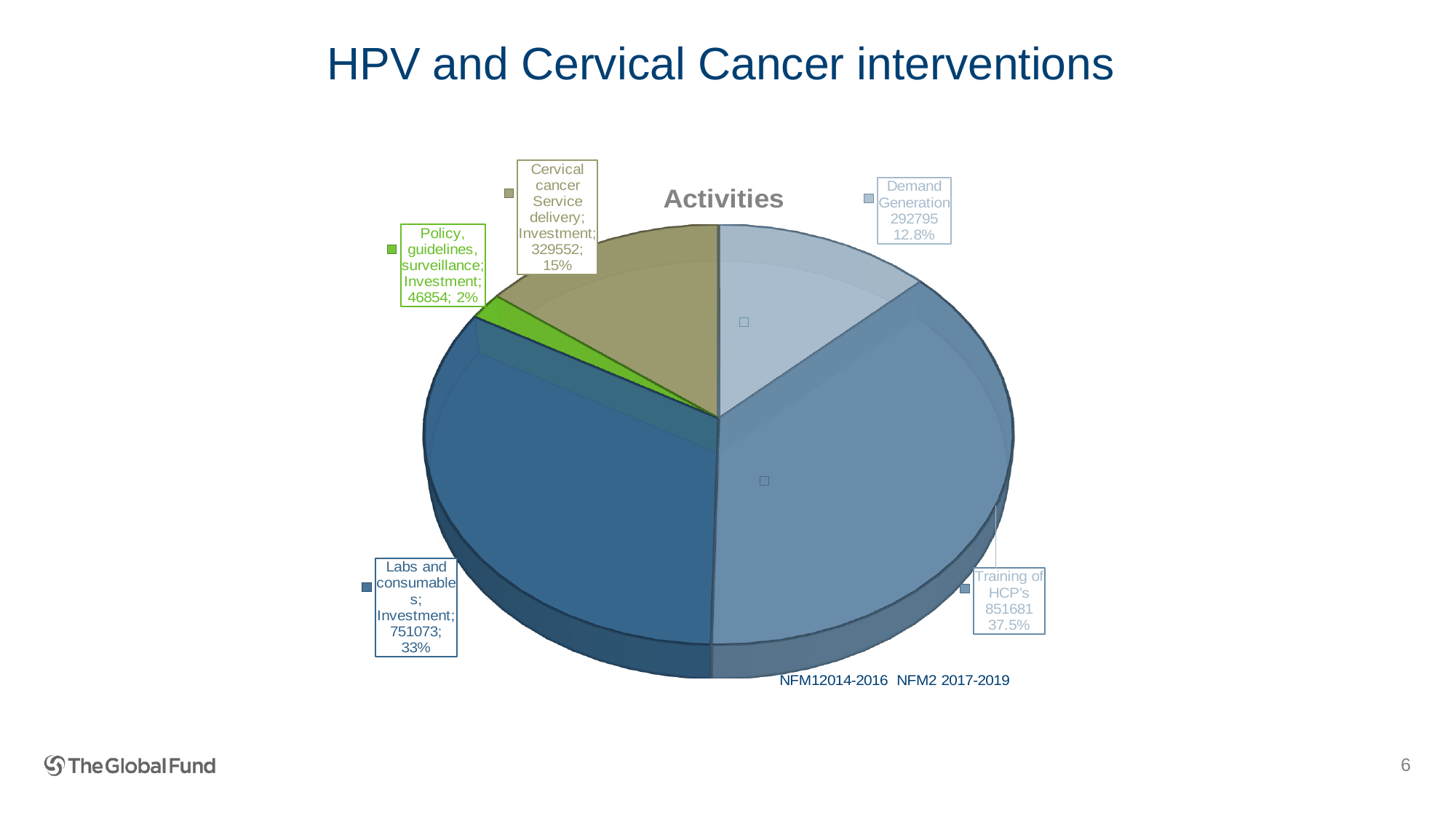

# HPV and Cervical Cancer interventions

[unsupported chart]

6